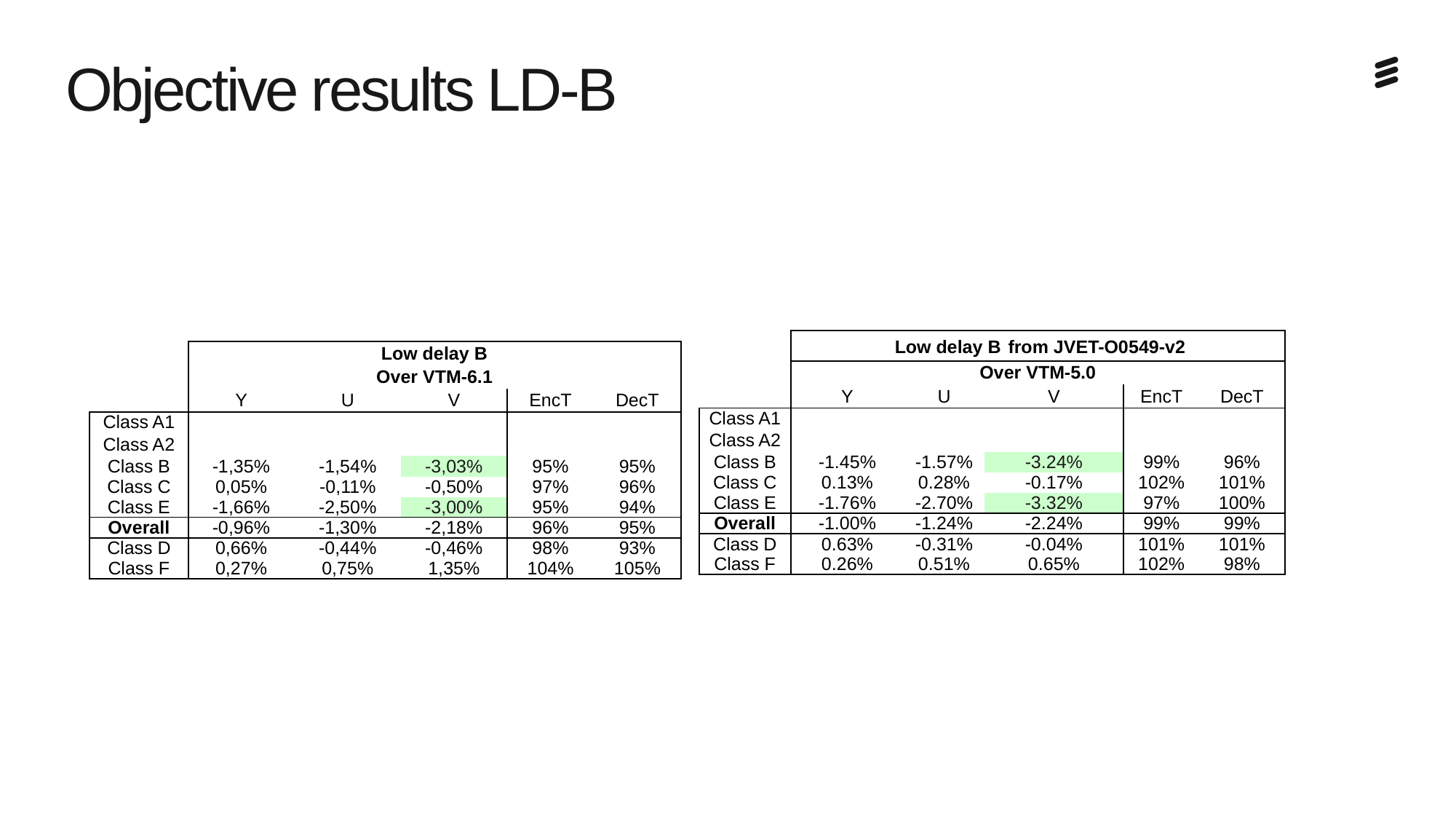

# Objective results LD-B
|  | Low delay B from JVET-O0549-v2 |  |  |  |  |
| --- | --- | --- | --- | --- | --- |
|  | Over VTM-5.0 |  |  |  |  |
|  | Y | U | V | EncT | DecT |
| Class A1 |  |  |  |  |  |
| Class A2 |  |  |  |  |  |
| Class B | -1.45% | -1.57% | -3.24% | 99% | 96% |
| Class C | 0.13% | 0.28% | -0.17% | 102% | 101% |
| Class E | -1.76% | -2.70% | -3.32% | 97% | 100% |
| Overall | -1.00% | -1.24% | -2.24% | 99% | 99% |
| Class D | 0.63% | -0.31% | -0.04% | 101% | 101% |
| Class F | 0.26% | 0.51% | 0.65% | 102% | 98% |
|  | Low delay B |  |  |  |  |
| --- | --- | --- | --- | --- | --- |
|  | Over VTM-6.1 |  |  |  |  |
|  | Y | U | V | EncT | DecT |
| Class A1 |  |  |  |  |  |
| Class A2 |  |  |  |  |  |
| Class B | -1,35% | -1,54% | -3,03% | 95% | 95% |
| Class C | 0,05% | -0,11% | -0,50% | 97% | 96% |
| Class E | -1,66% | -2,50% | -3,00% | 95% | 94% |
| Overall | -0,96% | -1,30% | -2,18% | 96% | 95% |
| Class D | 0,66% | -0,44% | -0,46% | 98% | 93% |
| Class F | 0,27% | 0,75% | 1,35% | 104% | 105% |